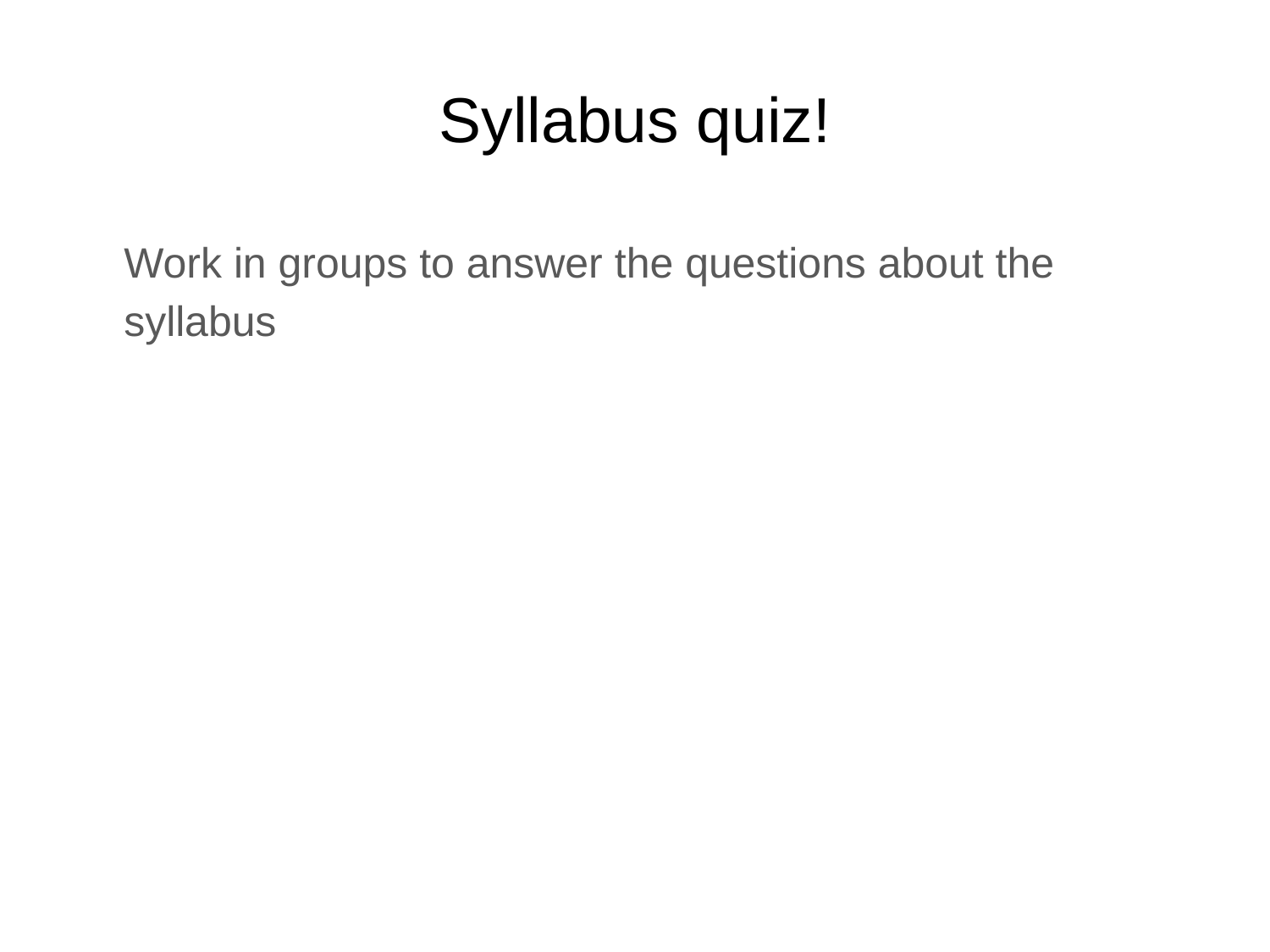

# Syllabus quiz!
Work in groups to answer the questions about the syllabus